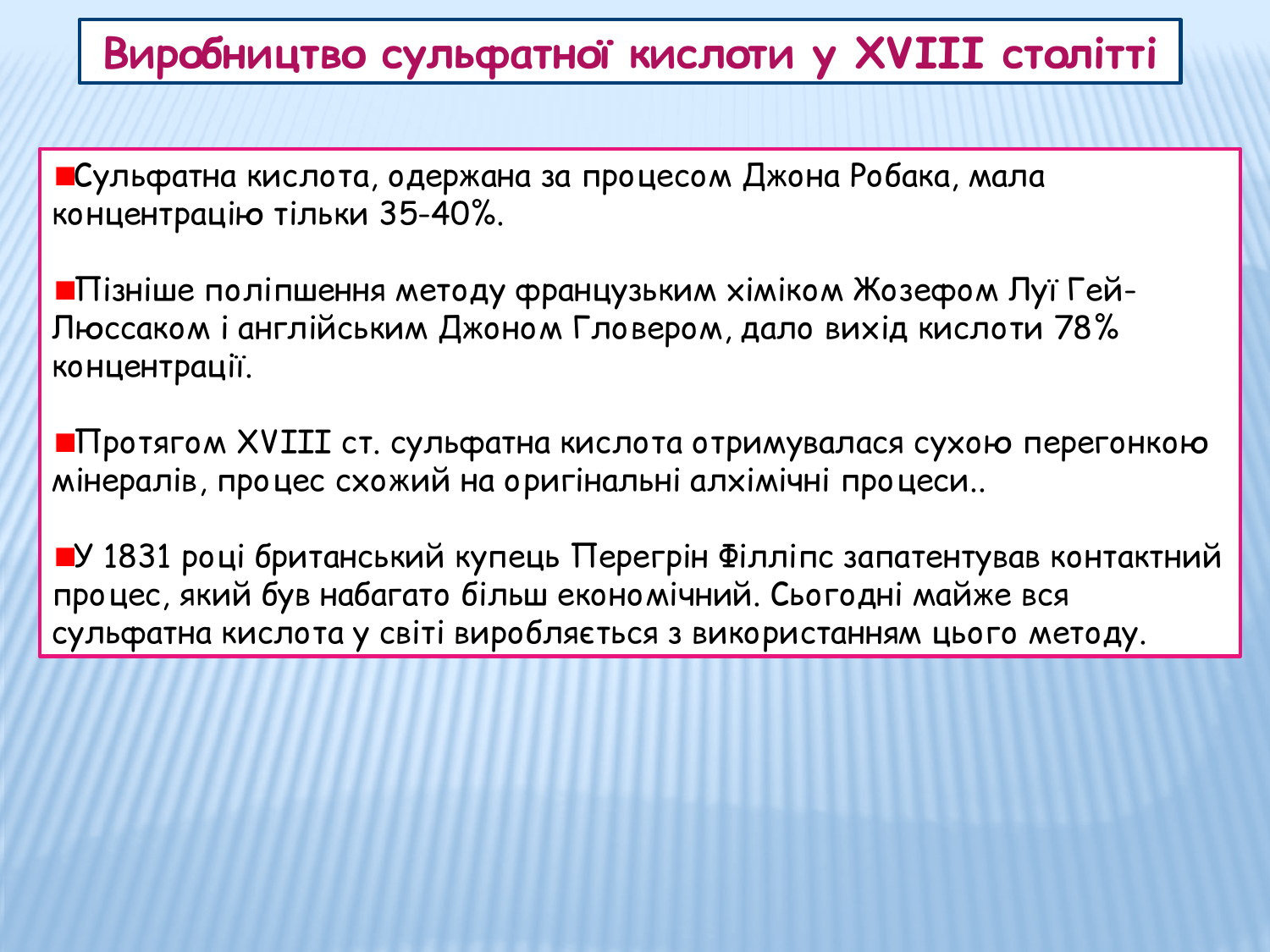

Виробництво сульфатної кислоти у ХVІІІ столітті
Сульфатна кислота, одержана за процесом Джона Робака, мала концентрацію тільки 35-40%.

Пізніше поліпшення методу французьким хіміком Жозефом Луї Гей-Люссаком і англійським Джоном Гловером, дало вихід кислоти 78% концентрації.

Протягом ХVІІІ ст. сульфатна кислота отримувалася сухою перегонкою мінералів, процес схожий на оригінальні алхімічні процеси..

У 1831 році британський купець Перегрін Філліпс запатентував контактний процес, який був набагато більш економічний. Сьогодні майже вся сульфатна кислота у світі виробляється з використанням цього методу.